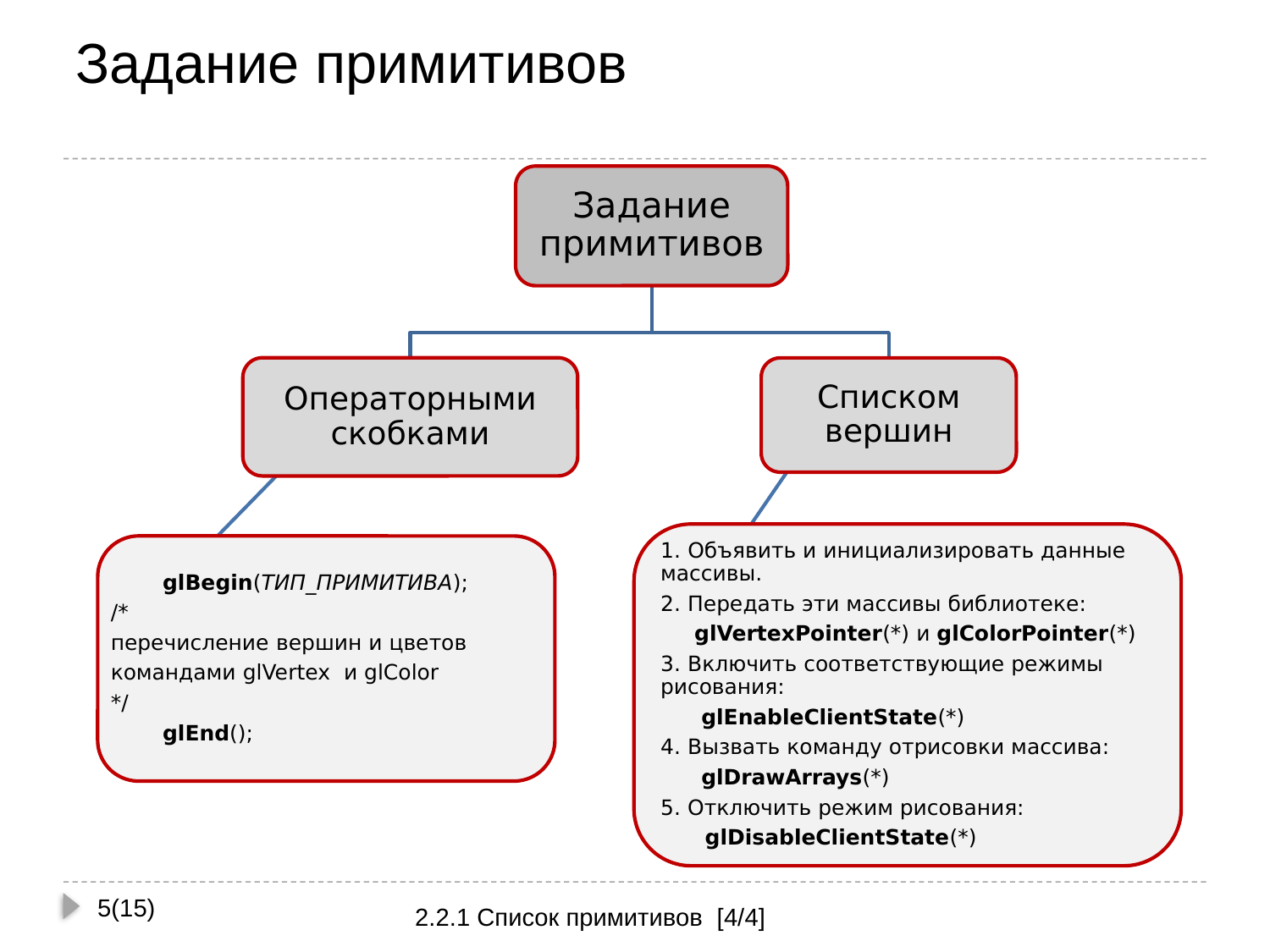

# Задание примитивов
Задание примитивов
Операторными
скобками
       glBegin(ТИП_ПРИМИТИВА);
/*
перечисление вершин и цветов
командами glVertex  и glColor
*/
       glEnd();
Списком
вершин
1. Объявить и инициализировать данные массивы.
2. Передать эти массивы библиотеке:
     glVertexPointer(*) и glColorPointer(*)
3. Включить соответствующие режимы рисования:
      glEnableClientState(*)
4. Вызвать команду отрисовки массива:
      glDrawArrays(*)
5. Отключить режим рисования:
      glDisableClientState(*)
5(15)
2.2.1 Список примитивов  [4/4]